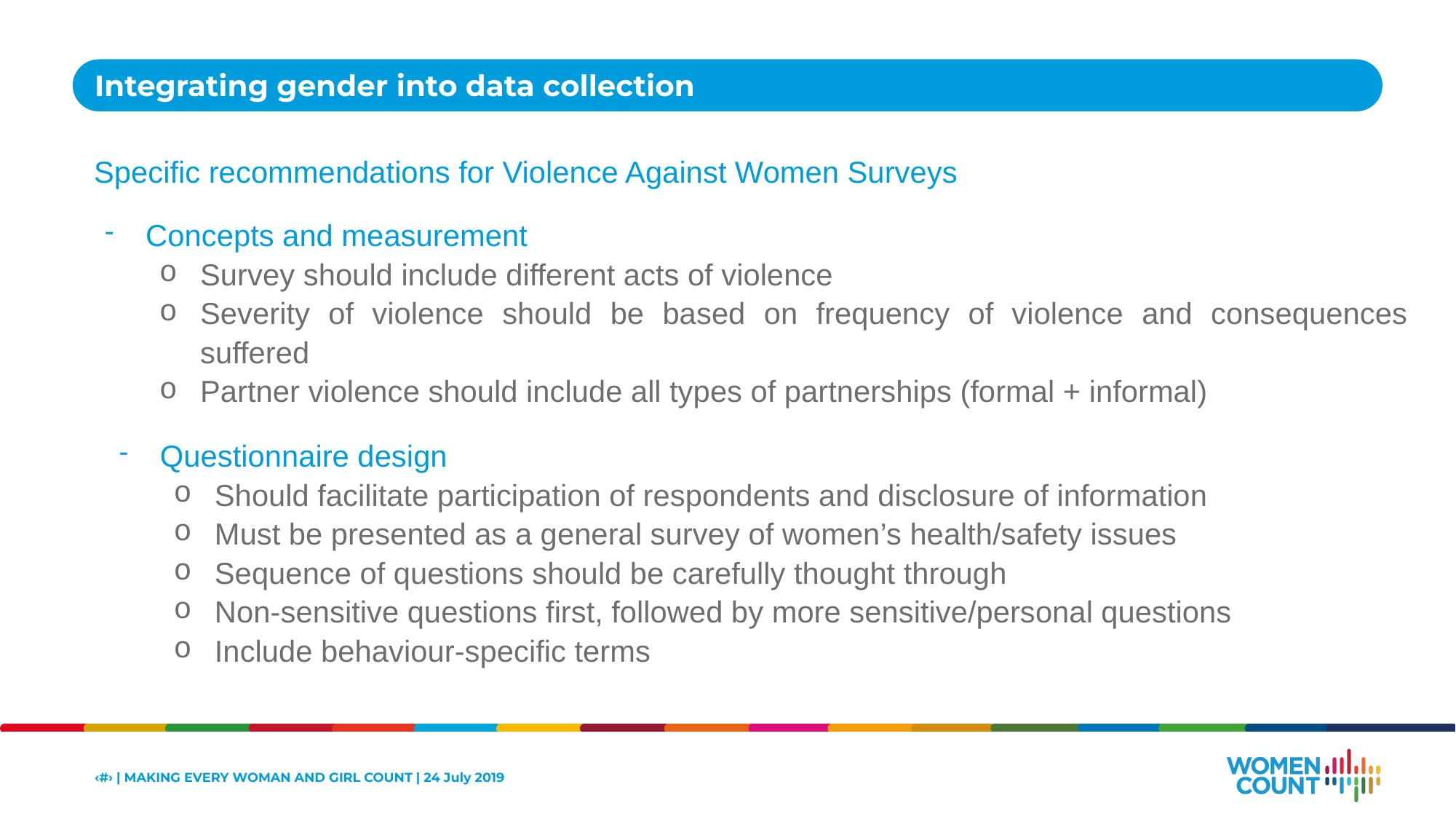

Integrating gender into data collection

Specific recommendations for Violence Against Women Surveys
Concepts and measurement
Survey should include different acts of violence
Severity of violence should be based on frequency of violence and consequences suffered
Partner violence should include all types of partnerships (formal + informal)
Questionnaire design
Should facilitate participation of respondents and disclosure of information
Must be presented as a general survey of women’s health/safety issues
Sequence of questions should be carefully thought through
Non-sensitive questions first, followed by more sensitive/personal questions
Include behaviour-specific terms
‹#› | MAKING EVERY WOMAN AND GIRL COUNT | 24 July 2019